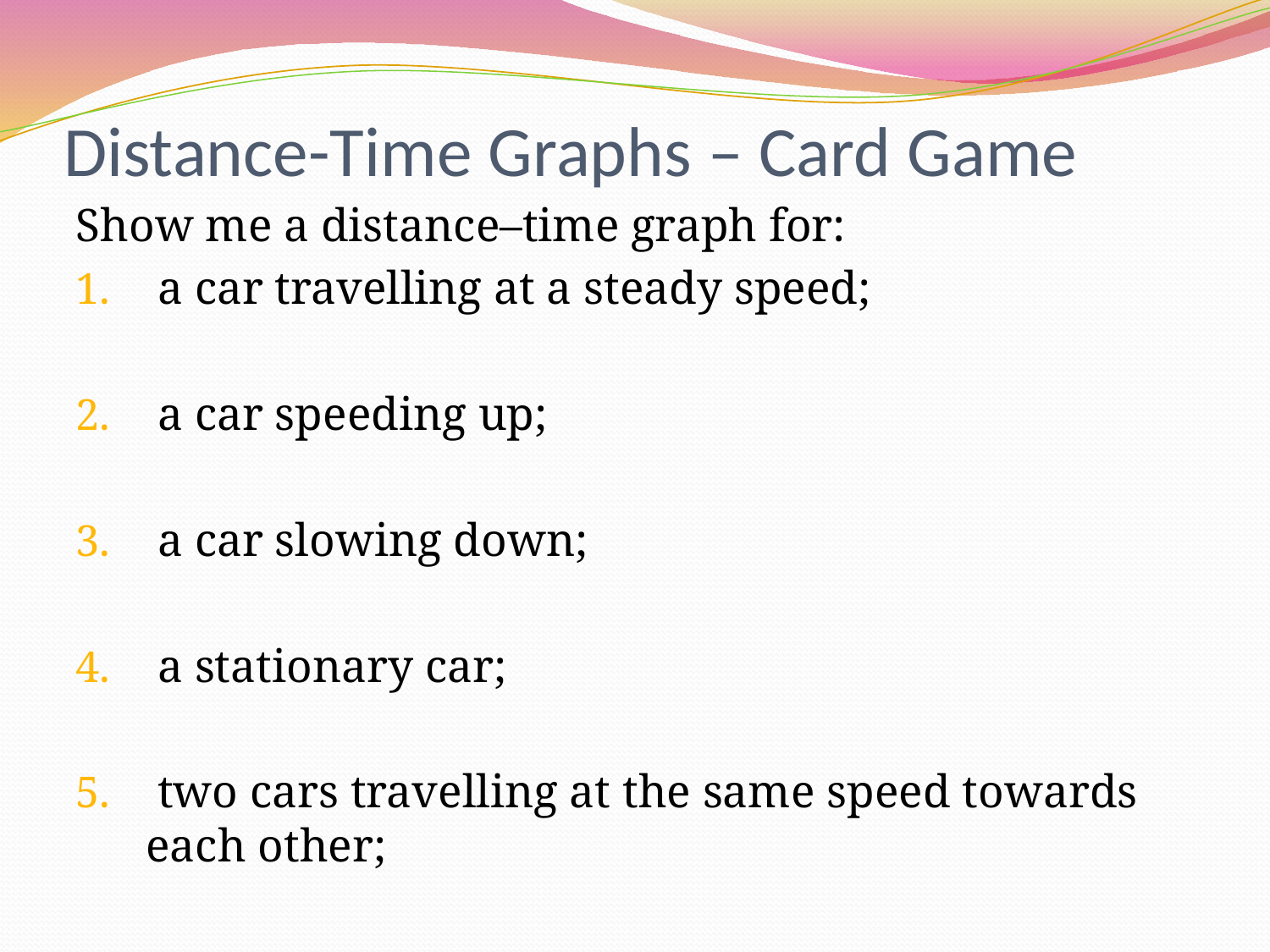

# Distance-Time Graphs – Card Game
Show me a distance–time graph for:
 a car travelling at a steady speed;

 a car speeding up;

 a car slowing down;

 a stationary car;

 two cars travelling at the same speed towards each other;